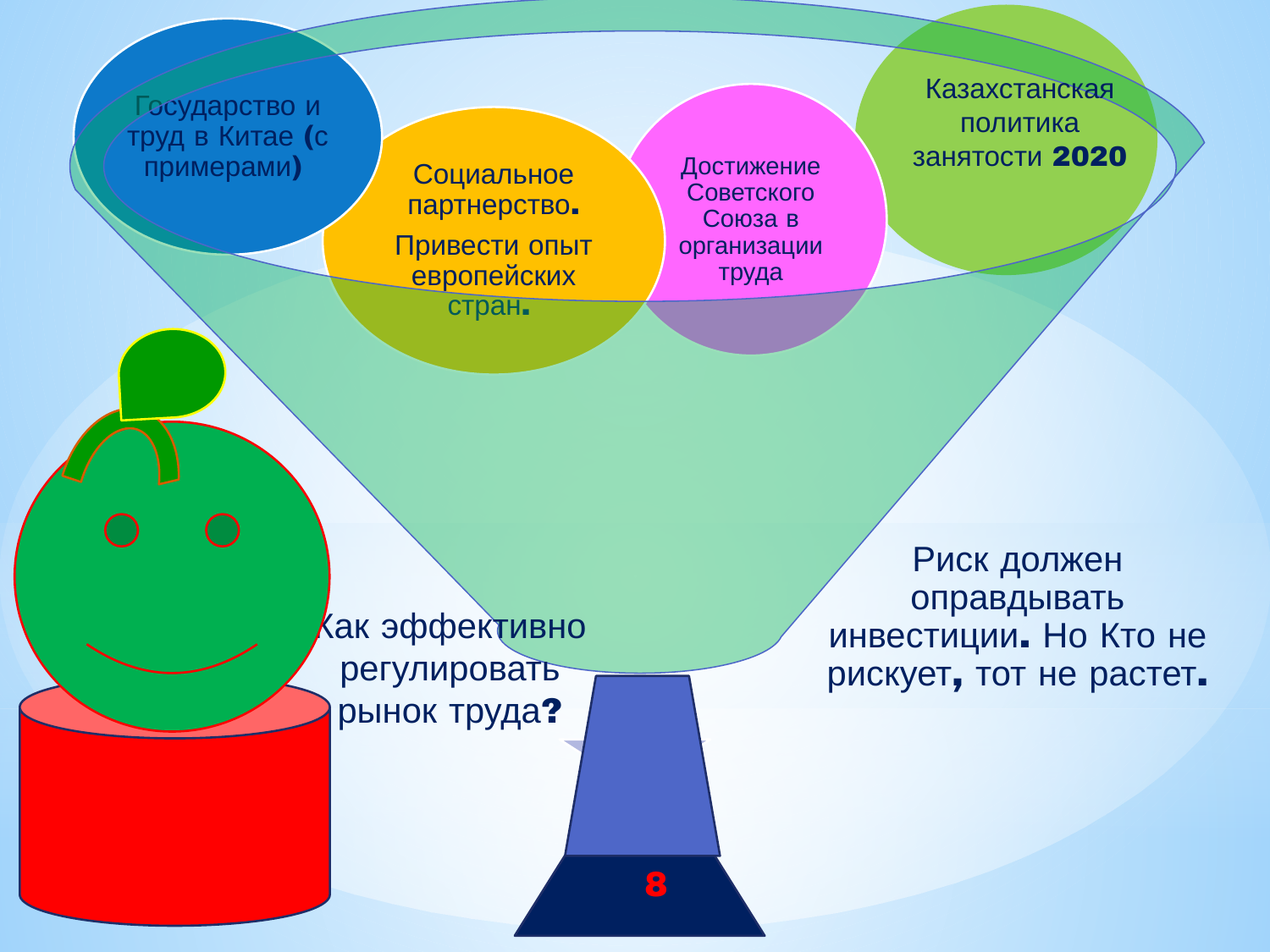

Риск должен оправдывать инвестиции. Но Кто не рискует, тот не растет.
Достижение Советского Союза в организации труда
Социальное партнерство.
Привести опыт европейских стран.
Государство и труд в Китае (с примерами)
Казахстанская политика занятости 2020

Как эффективно
регулировать рынок труда?

8